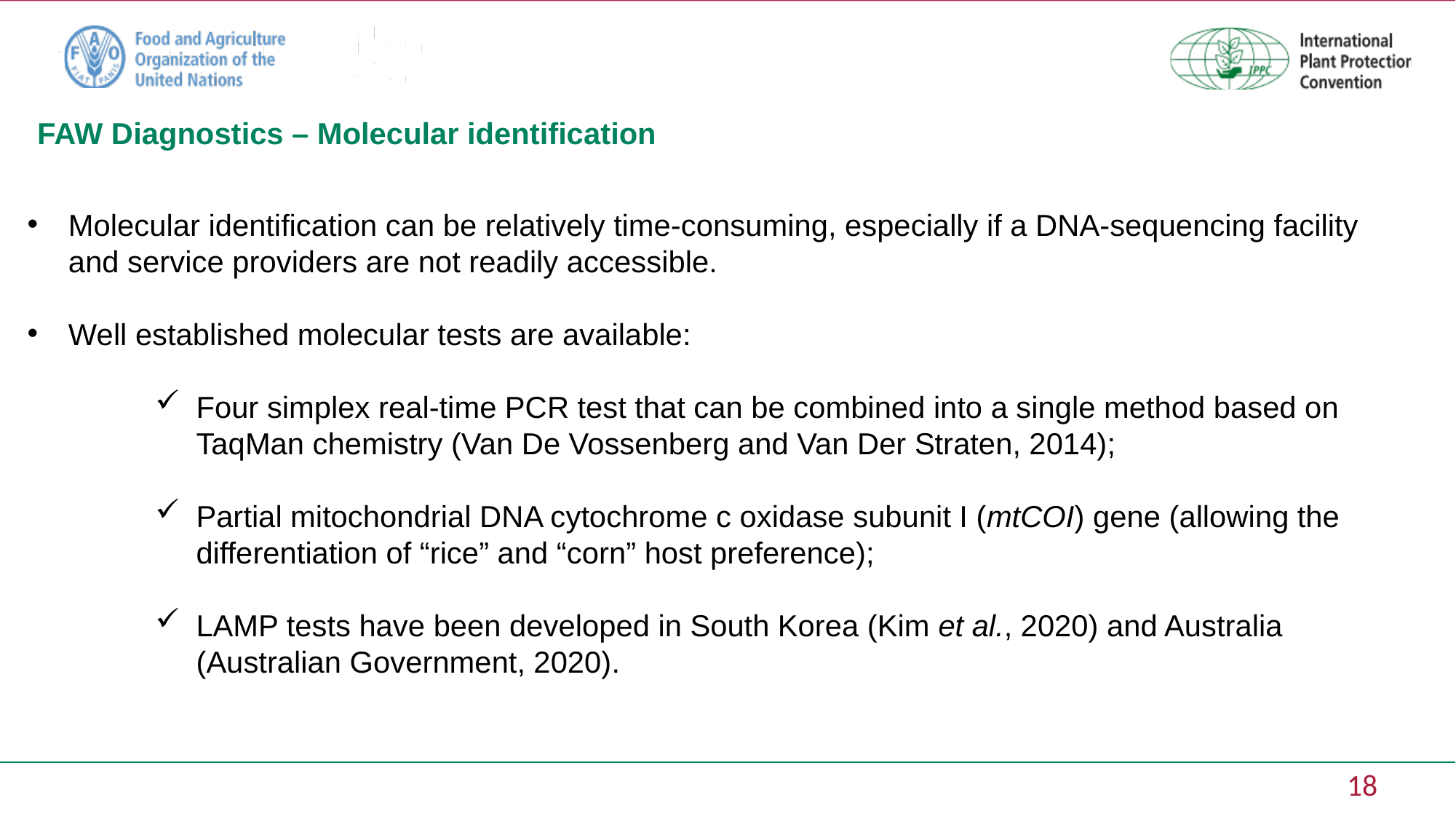

# FAW Diagnostics – Molecular identification
Molecular identification can be relatively time-consuming, especially if a DNA-sequencing facility and service providers are not readily accessible.

Well established molecular tests are available:

Four simplex real-time PCR test that can be combined into a single method based on TaqMan chemistry (Van De Vossenberg and Van Der Straten, 2014);

Partial mitochondrial DNA cytochrome c oxidase subunit I (mtCOI) gene (allowing the differentiation of “rice” and “corn” host preference);

LAMP tests have been developed in South Korea (Kim et al., 2020) and Australia (Australian Government, 2020).